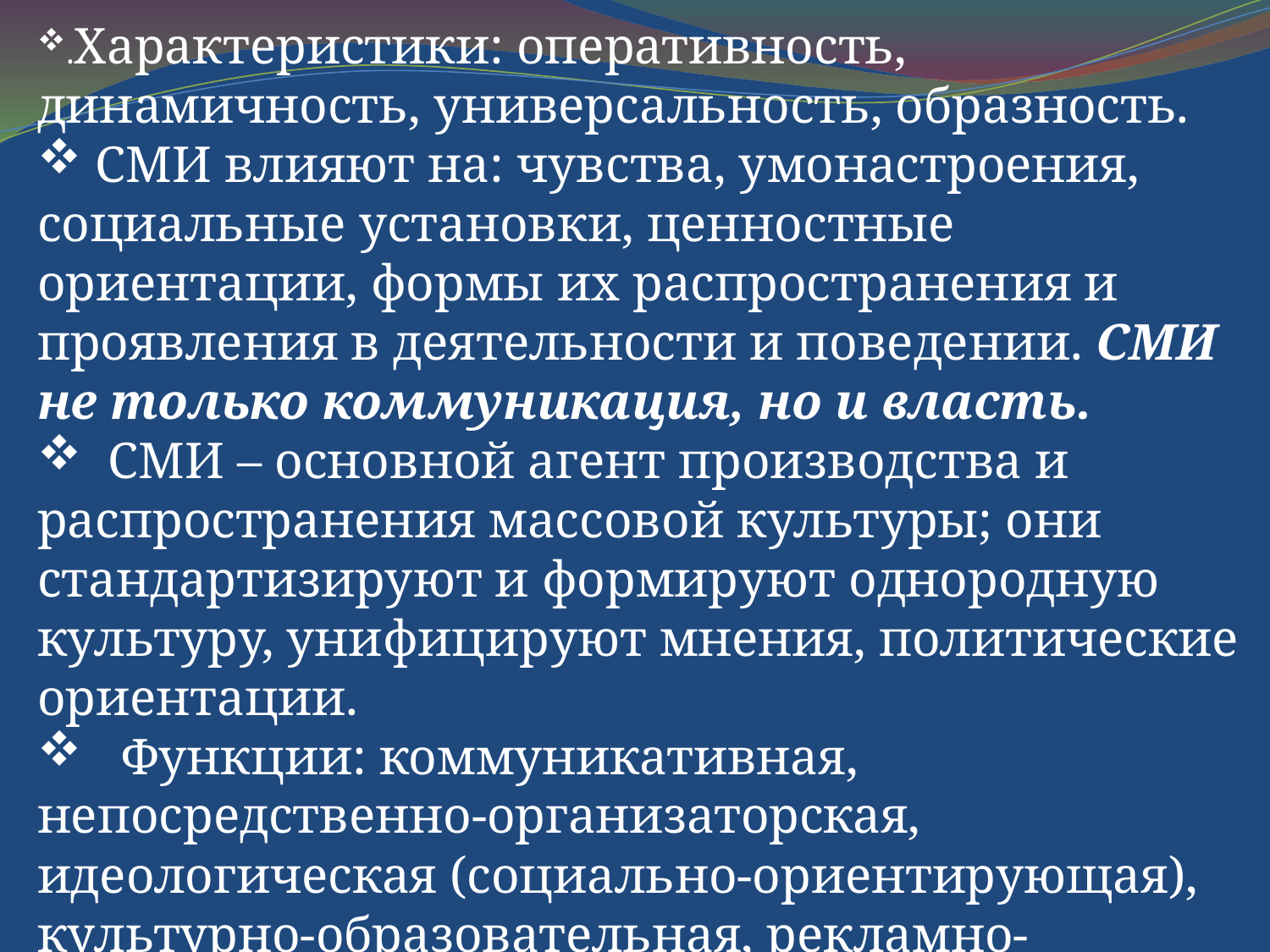

.Характеристики: оперативность, динамичность, универсальность, образность.
 СМИ влияют на: чувства, умонастроения, социальные установки, ценностные ориентации, формы их распространения и проявления в деятельности и поведении. СМИ не только коммуникация, но и власть.
  СМИ – основной агент производства и распространения массовой культуры; они стандартизируют и формируют однородную культуру, унифицируют мнения, политические ориентации.
   Функции: коммуникативная, непосредственно-организаторская, идеологическая (социально-ориентирующая), культурно-образовательная, рекламно-справочная, рекреативная.